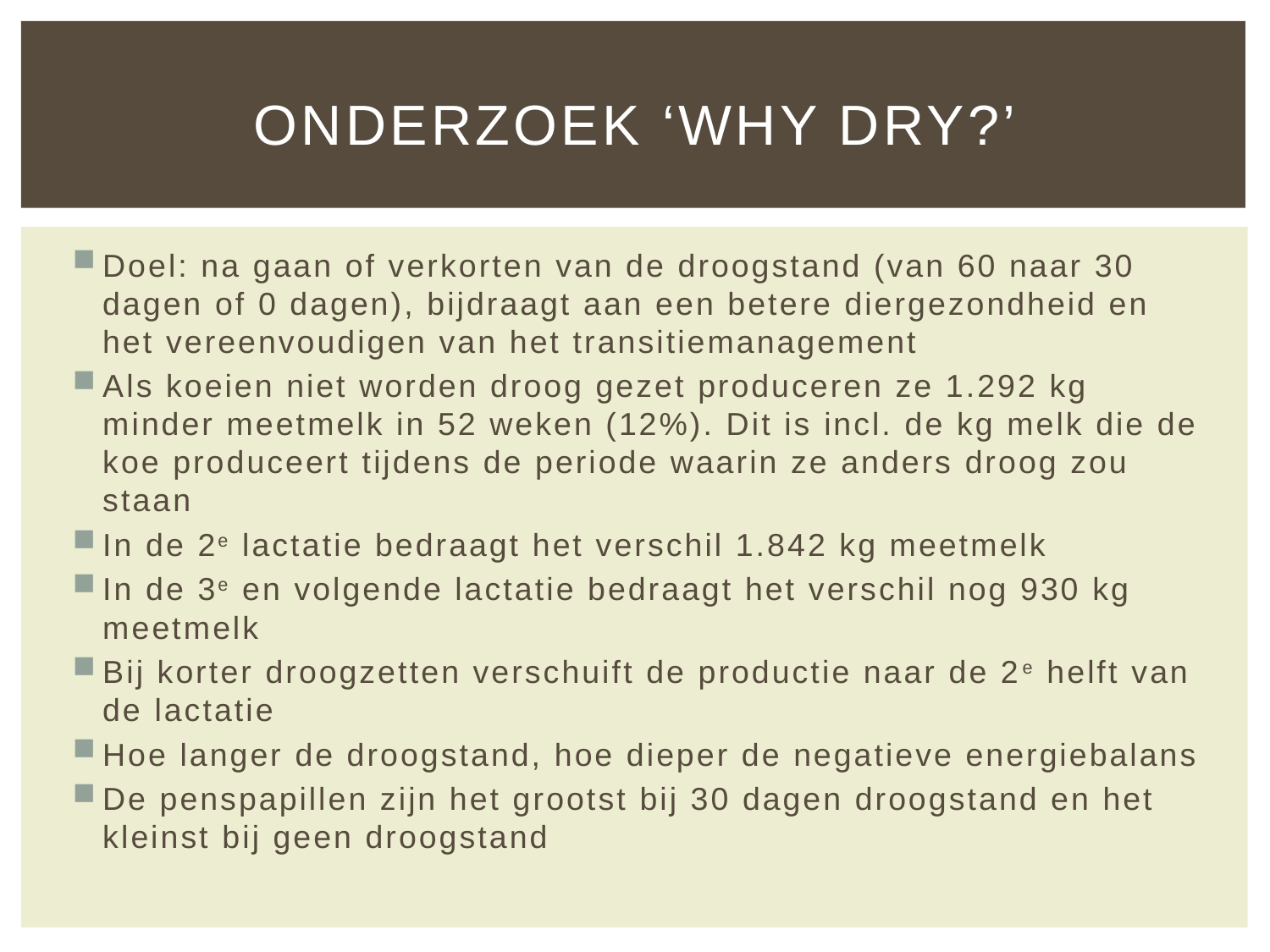

# Onderzoek ‘WHY Dry?’
Doel: na gaan of verkorten van de droogstand (van 60 naar 30 dagen of 0 dagen), bijdraagt aan een betere diergezondheid en het vereenvoudigen van het transitiemanagement
Als koeien niet worden droog gezet produceren ze 1.292 kg minder meetmelk in 52 weken (12%). Dit is incl. de kg melk die de koe produceert tijdens de periode waarin ze anders droog zou staan
In de 2e lactatie bedraagt het verschil 1.842 kg meetmelk
In de 3e en volgende lactatie bedraagt het verschil nog 930 kg meetmelk
Bij korter droogzetten verschuift de productie naar de 2e helft van de lactatie
Hoe langer de droogstand, hoe dieper de negatieve energiebalans
De penspapillen zijn het grootst bij 30 dagen droogstand en het kleinst bij geen droogstand